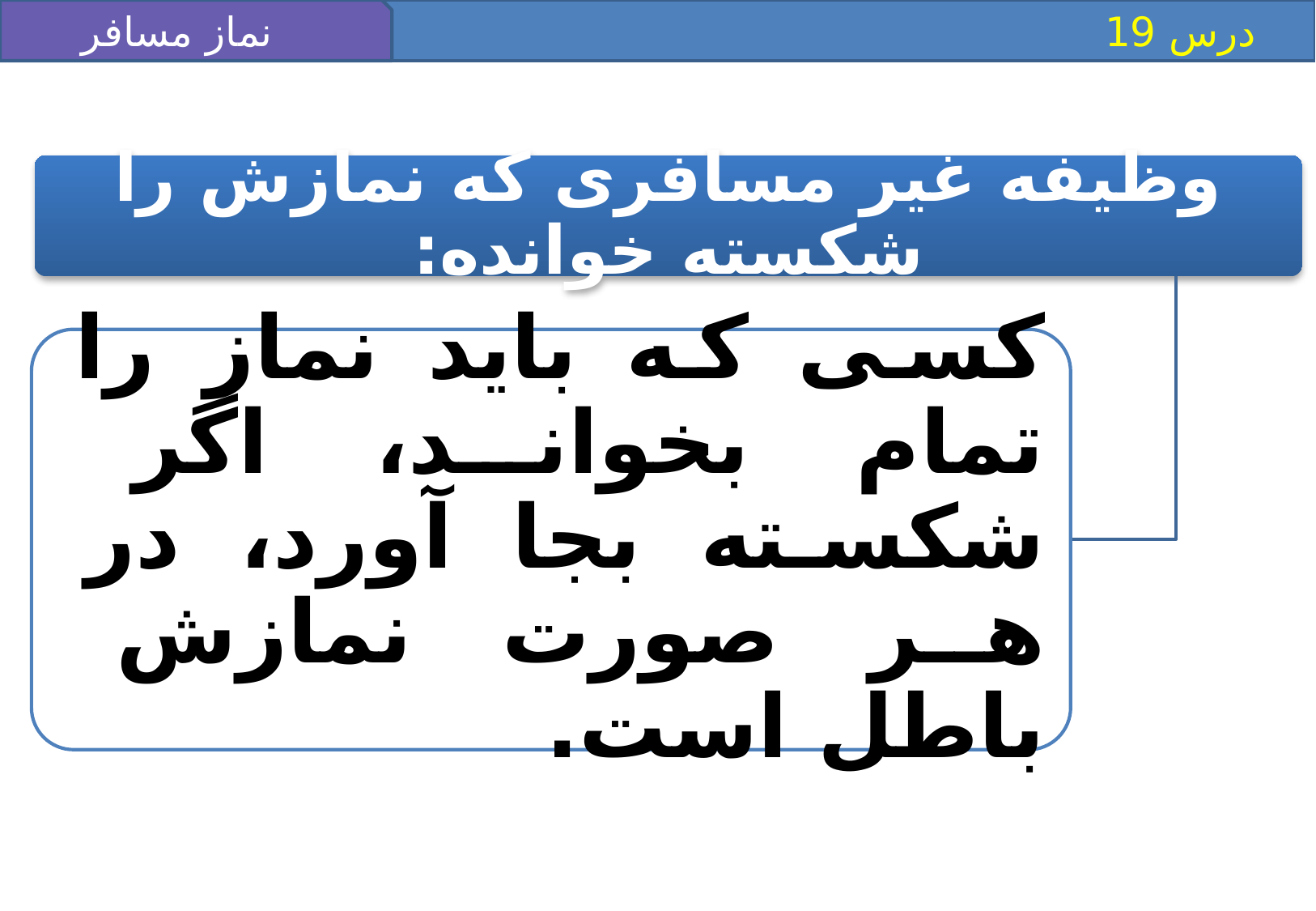

درس 19
نماز مسافر (2)
وظيفه غير مسافرى كه نمازش را شكسته خوانده:

كسى كه بايد نماز را تمام بخواند، اگر شكسته بجا آورد، در هر صورت نمازش باطل است.